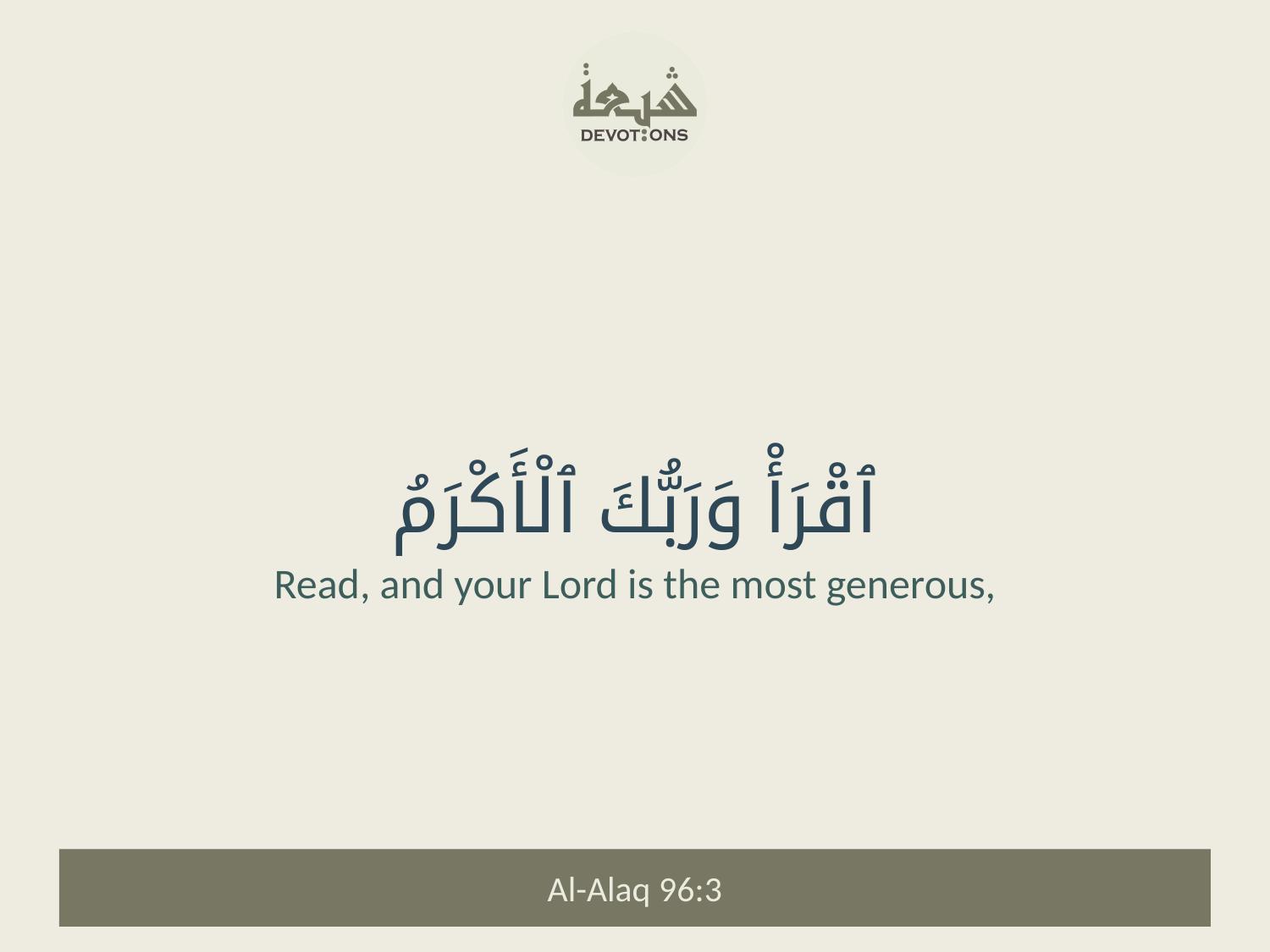

ٱقْرَأْ وَرَبُّكَ ٱلْأَكْرَمُ
Read, and your Lord is the most generous,
Al-Alaq 96:3